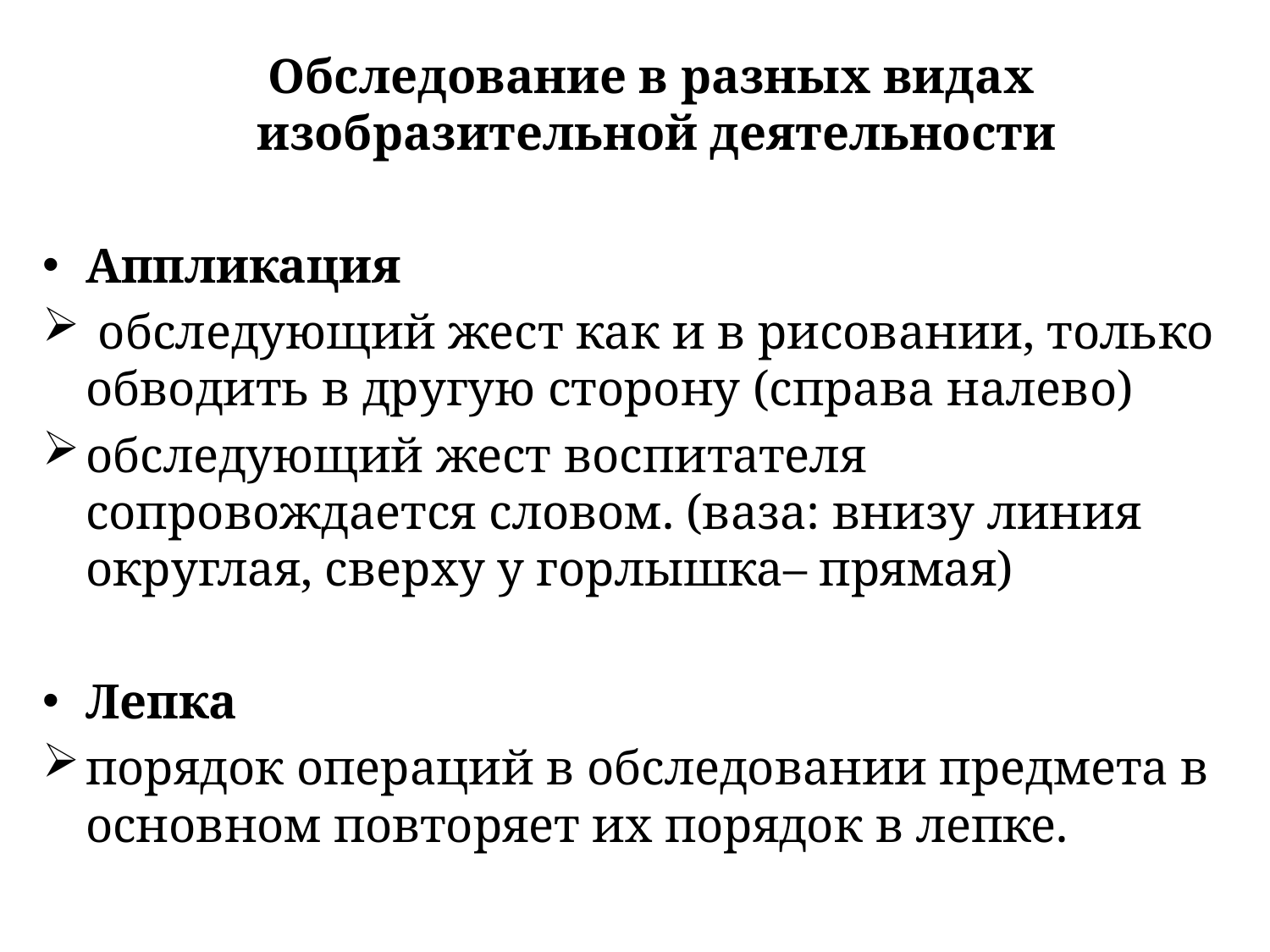

#
   Обследование в разных видах изобразительной деятельности

Аппликация
 обследующий жест как и в рисовании, только обводить в другую сторону (справа налево)
обследующий жест воспитателя сопровождается словом. (ваза: внизу линия округлая, сверху у горлышка– прямая)

Лепка
порядок операций в обследовании предмета в основном повторяет их порядок в лепке.